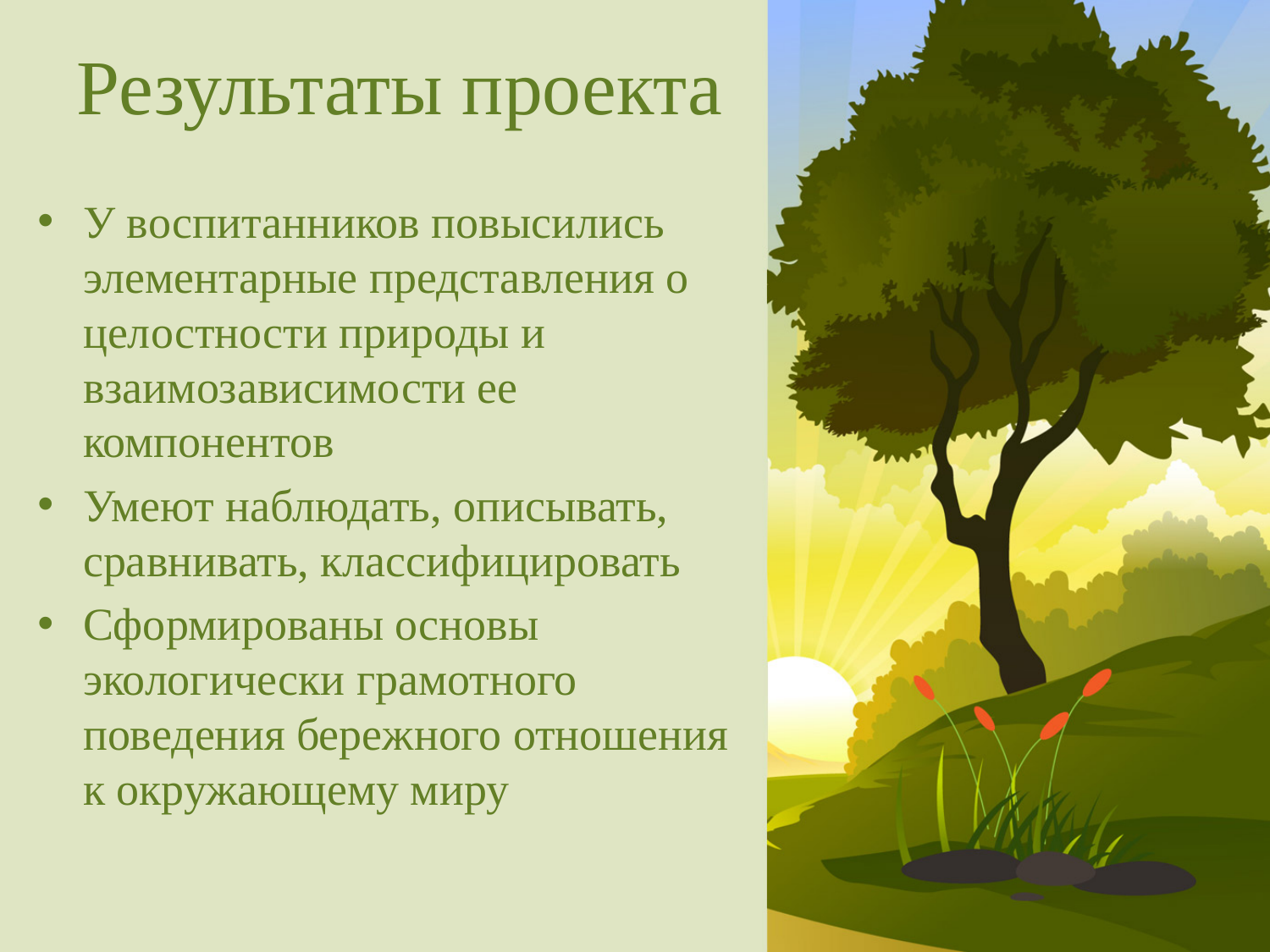

# Результаты проекта
У воспитанников повысились элементарные представления о целостности природы и взаимозависимости ее компонентов
Умеют наблюдать, описывать, сравнивать, классифицировать
Сформированы основы экологически грамотного поведения бережного отношения к окружающему миру